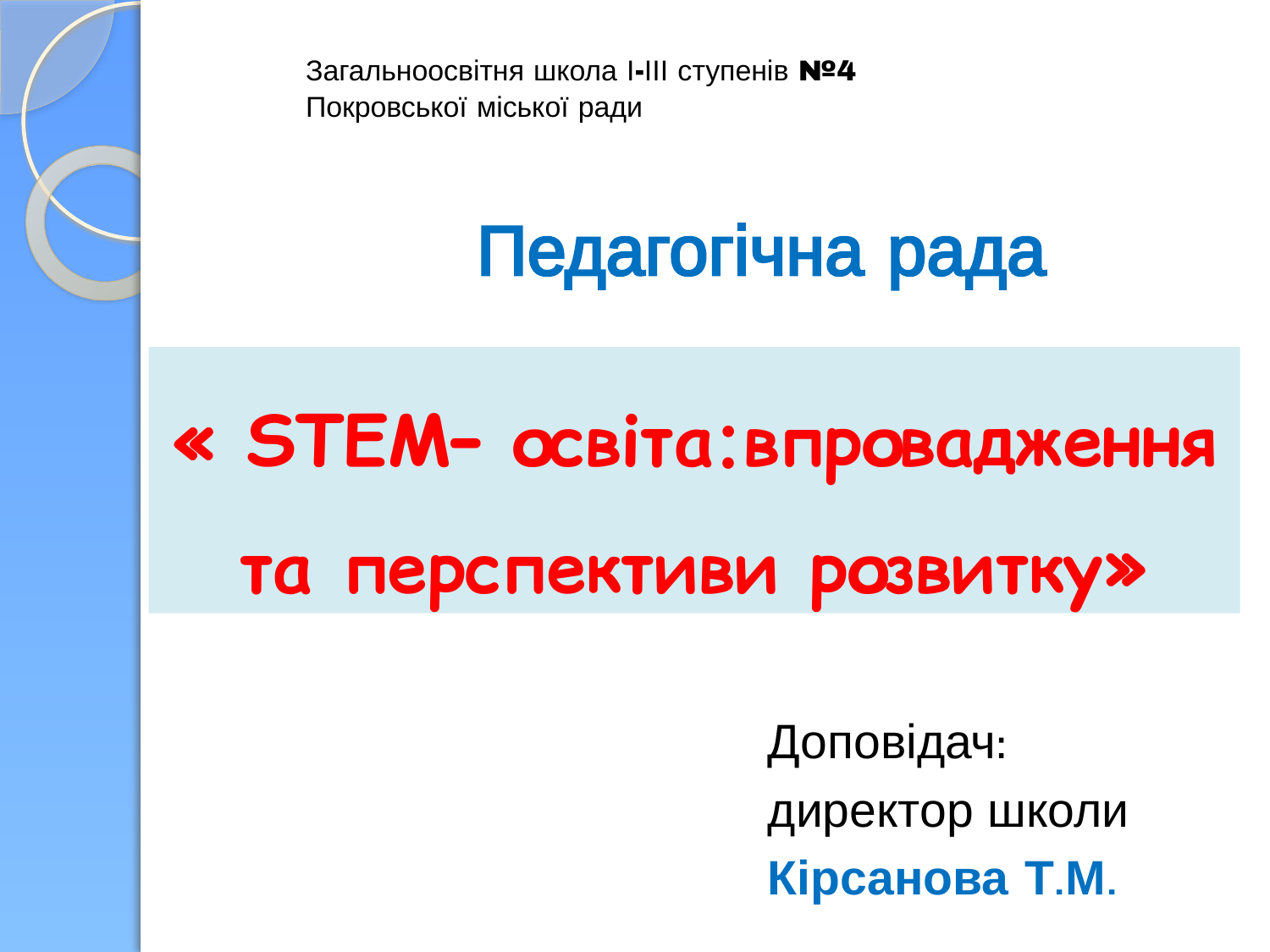

# Загальноосвітня школа І-ІІІ ступенів №4 Покровської міської ради
Педагогічна рада
« STEM– освіта:впровадження та перспективи розвитку»
Доповідач:
директор школи
Кірсанова Т.М.